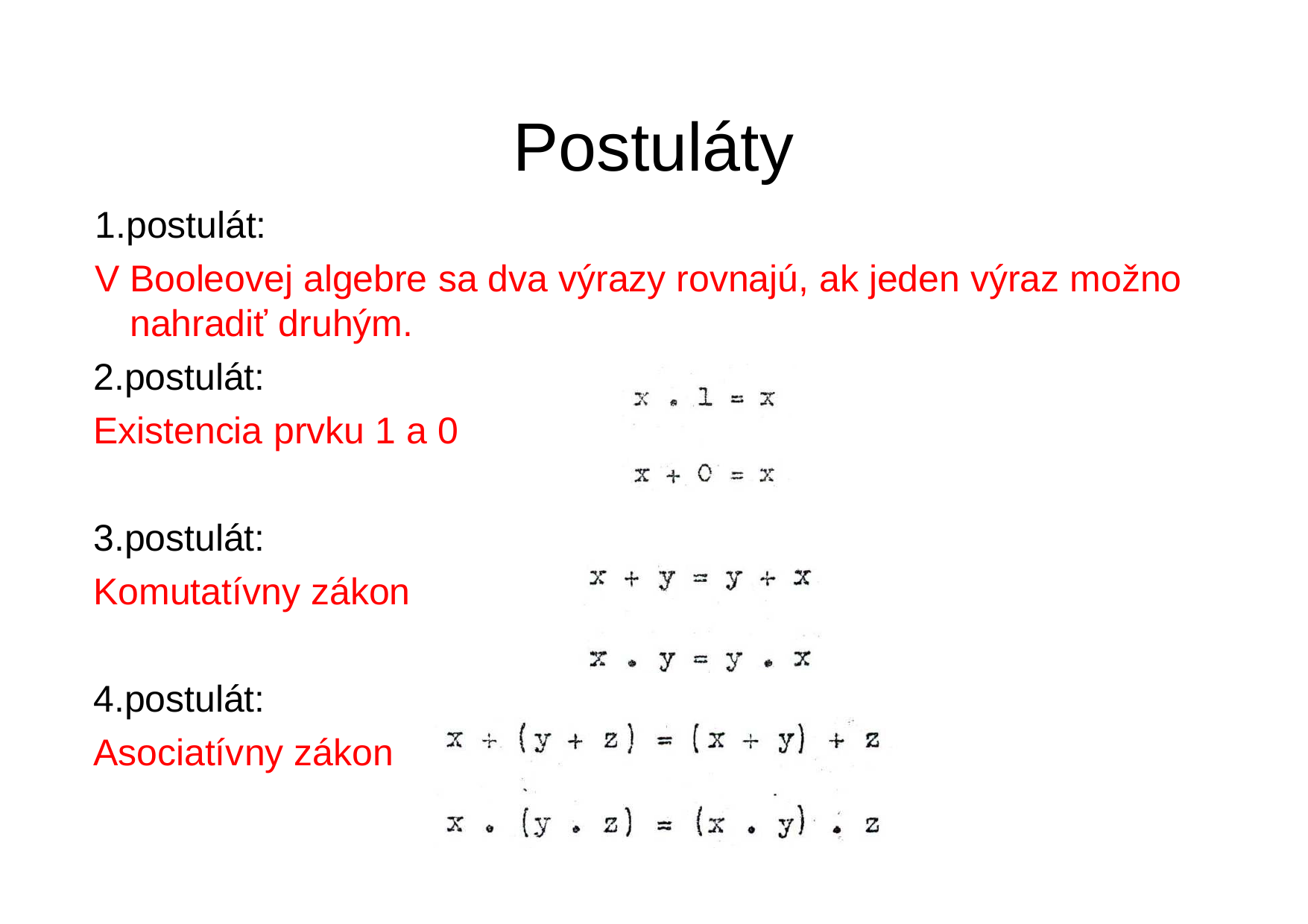

# Postuláty
1.postulát:

V Booleovej algebre sa dva výrazy rovnajú, ak jeden výraz možno nahradiť druhým.

2.postulát:

Existencia prvku 1 a 0

3.postulát:

Komutatívny zákon

4.postulát:

Asociatívny zákon